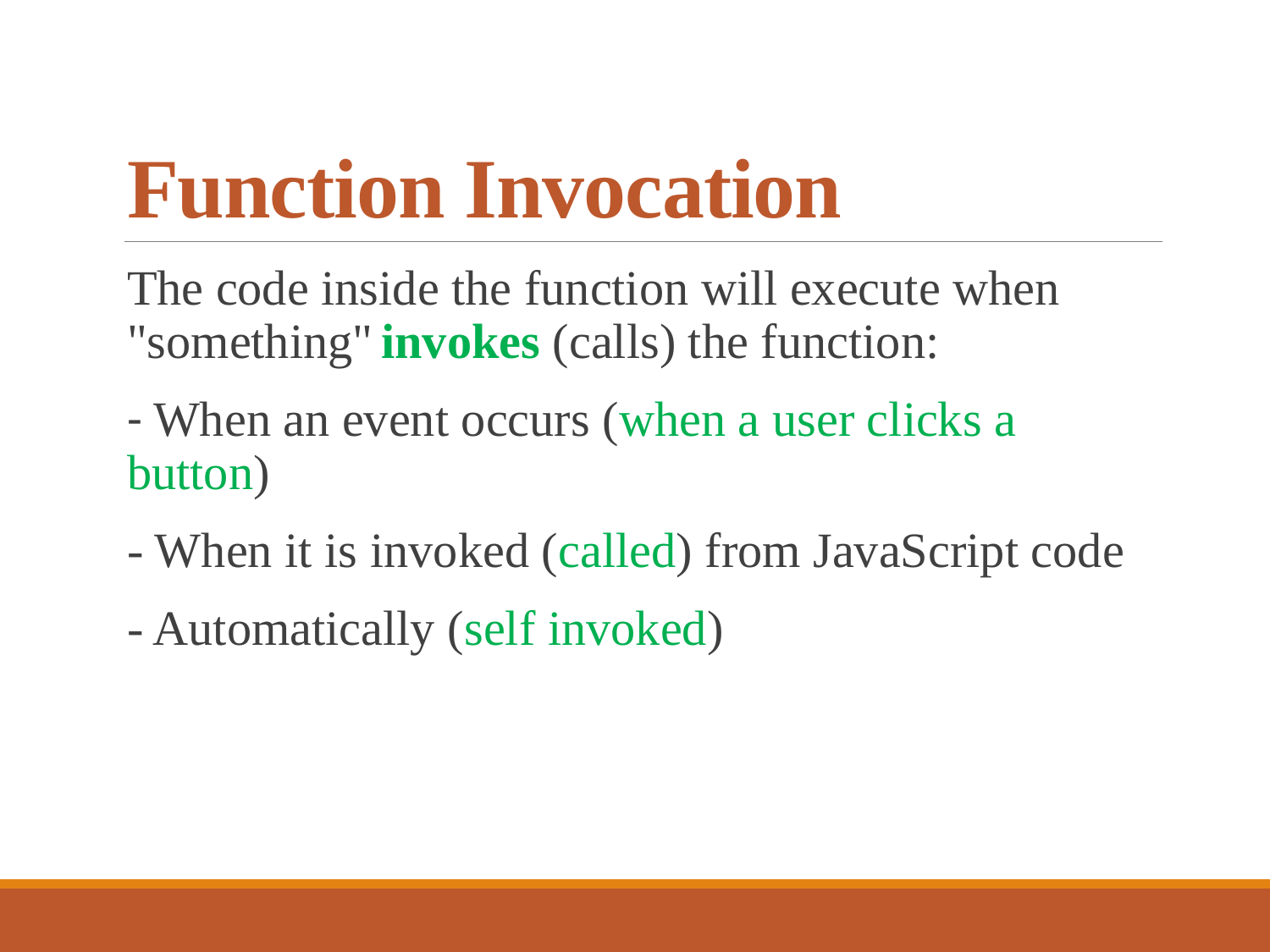

# Function Invocation
The code inside the function will execute when "something" invokes (calls) the function:
- When an event occurs (when a user clicks a button)
- When it is invoked (called) from JavaScript code
- Automatically (self invoked)